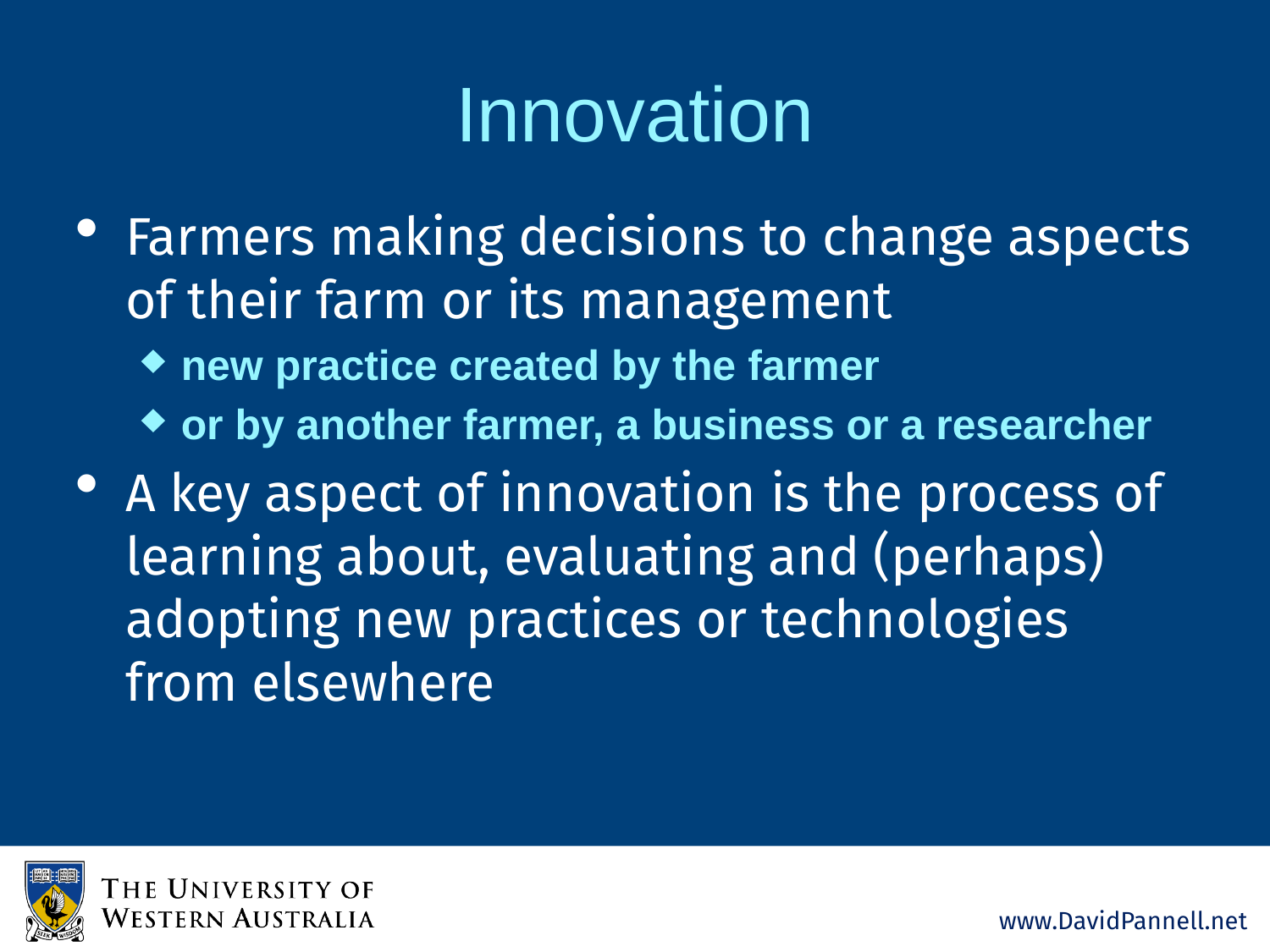

# Innovation
Farmers making decisions to change aspects of their farm or its management
new practice created by the farmer
or by another farmer, a business or a researcher
A key aspect of innovation is the process of learning about, evaluating and (perhaps) adopting new practices or technologies from elsewhere